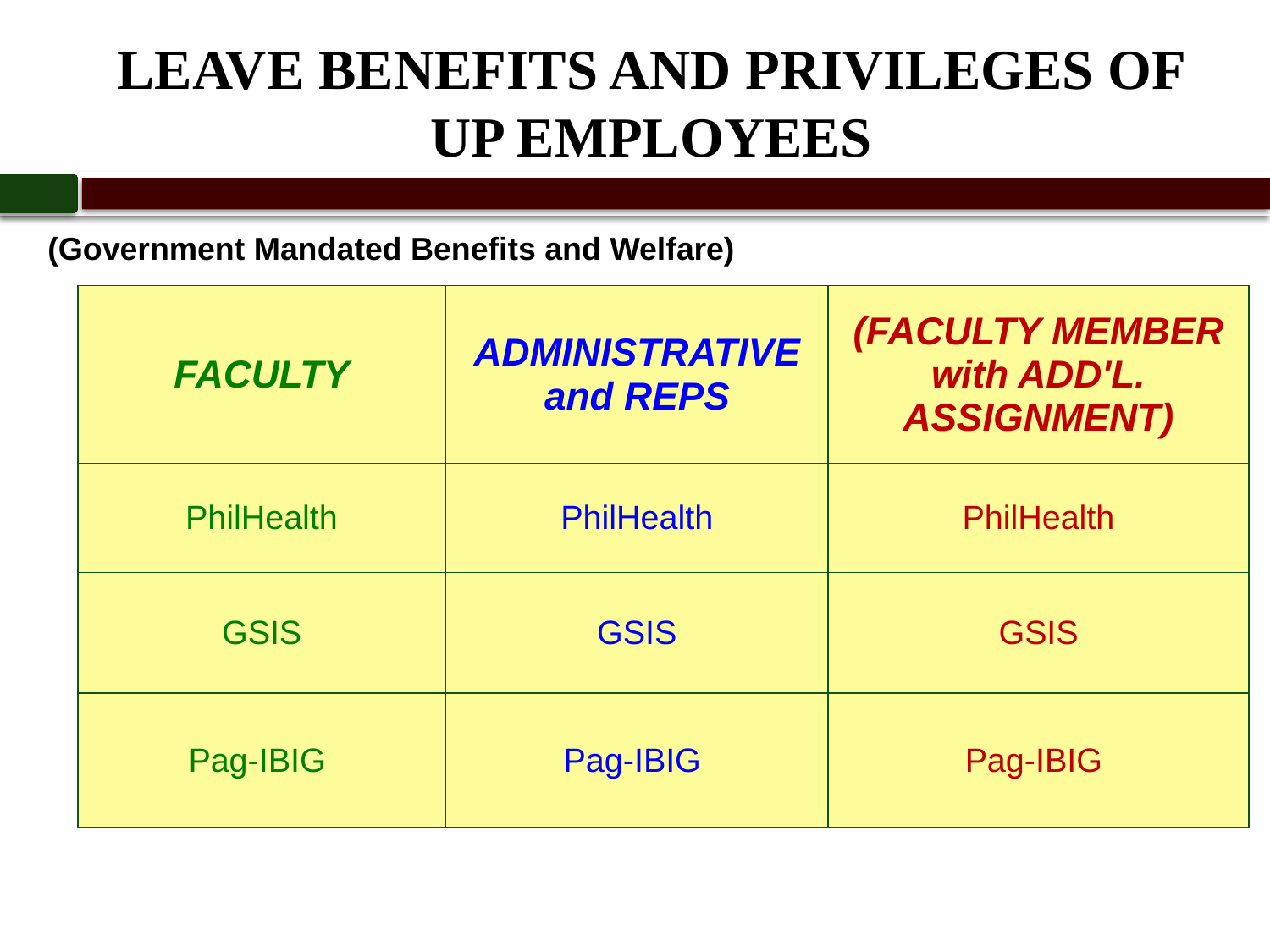

# LEAVE BENEFITS AND PRIVILEGES OF UP EMPLOYEES
(Government Mandated Benefits and Welfare)
| FACULTY | ADMINISTRATIVE and REPS | (FACULTY MEMBER with ADD'L. ASSIGNMENT) |
| --- | --- | --- |
| PhilHealth | PhilHealth | PhilHealth |
| GSIS | GSIS | GSIS |
| Pag-IBIG | Pag-IBIG | Pag-IBIG |